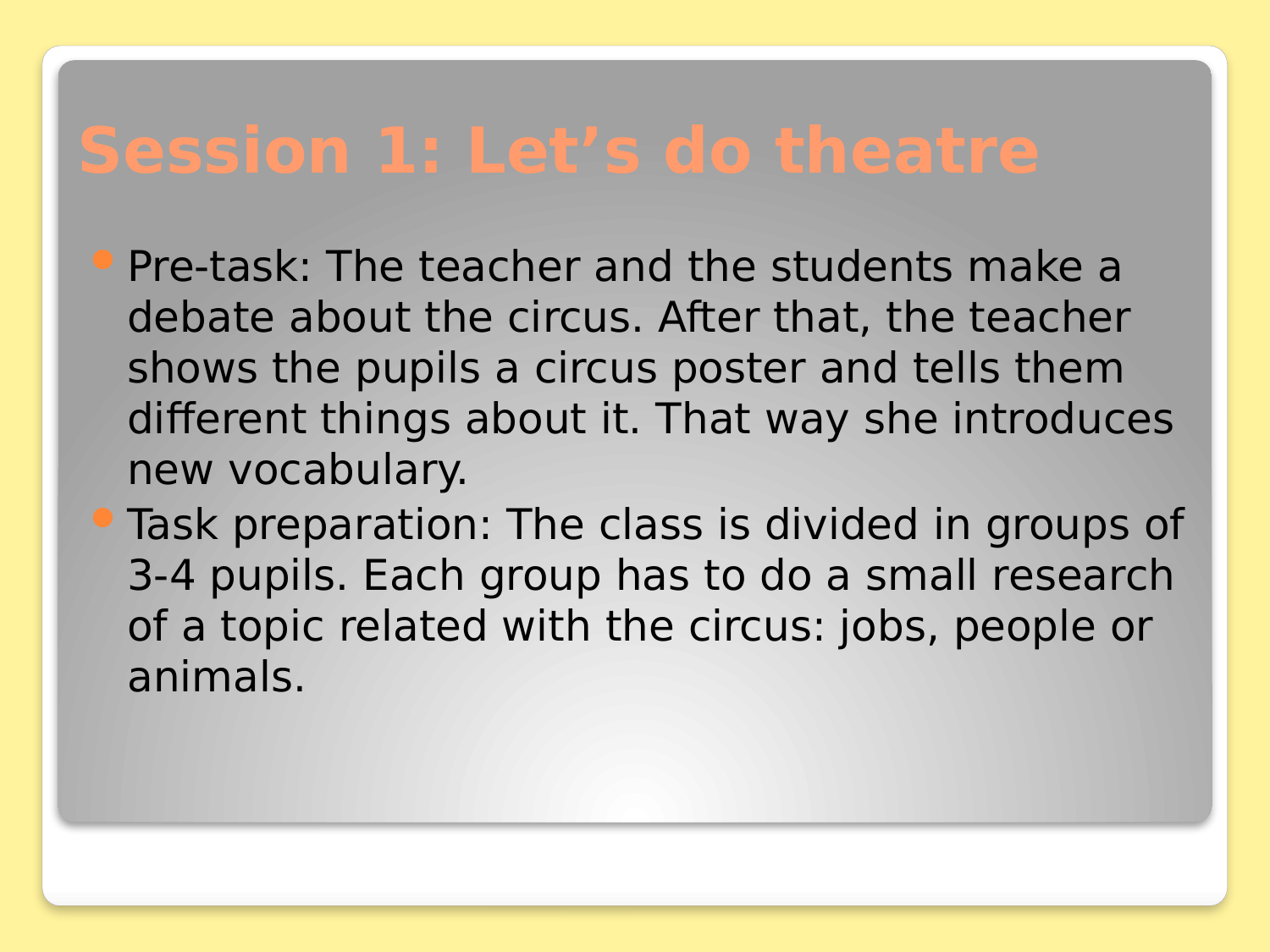

# Session 1: Let’s do theatre
Pre-task: The teacher and the students make a debate about the circus. After that, the teacher shows the pupils a circus poster and tells them different things about it. That way she introduces new vocabulary.
Task preparation: The class is divided in groups of 3-4 pupils. Each group has to do a small research of a topic related with the circus: jobs, people or animals.